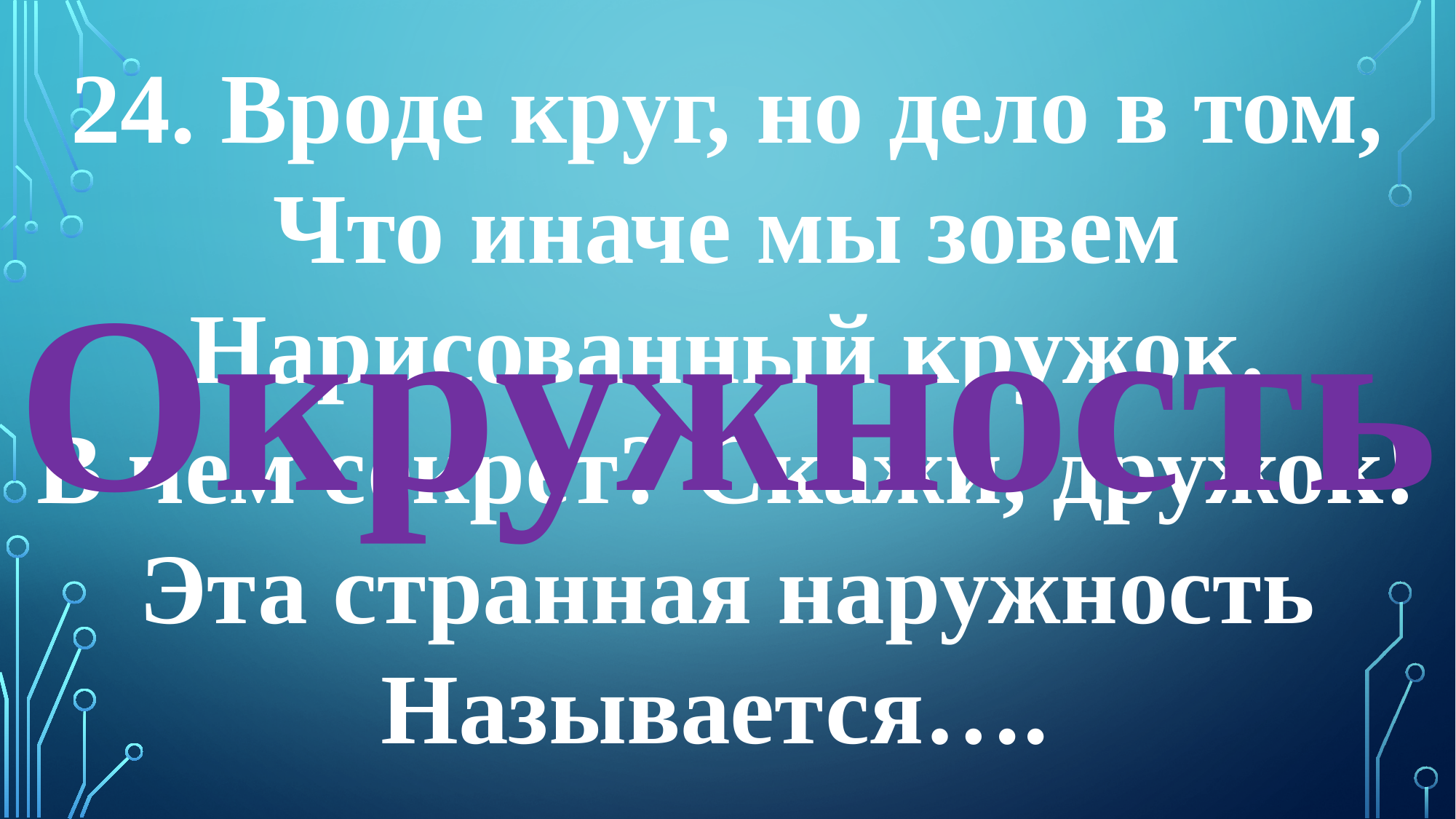

24. Вроде круг, но дело в том,
Что иначе мы зовем
Нарисованный кружок.
В чем секрет? Скажи, дружок!
Эта странная наружность
Называется….
Окружность